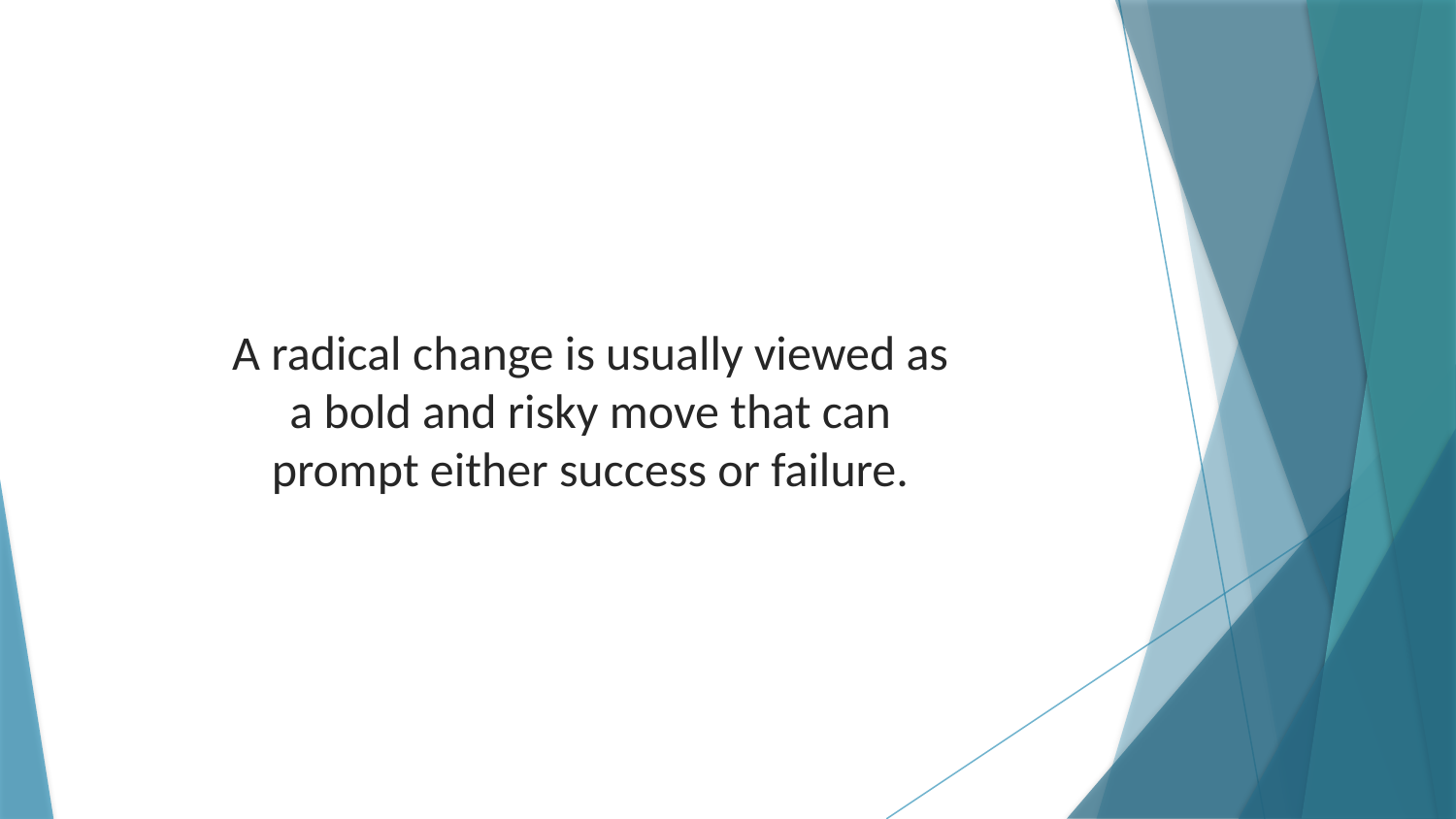

A radical change is usually viewed as a bold and risky move that can prompt either success or failure.